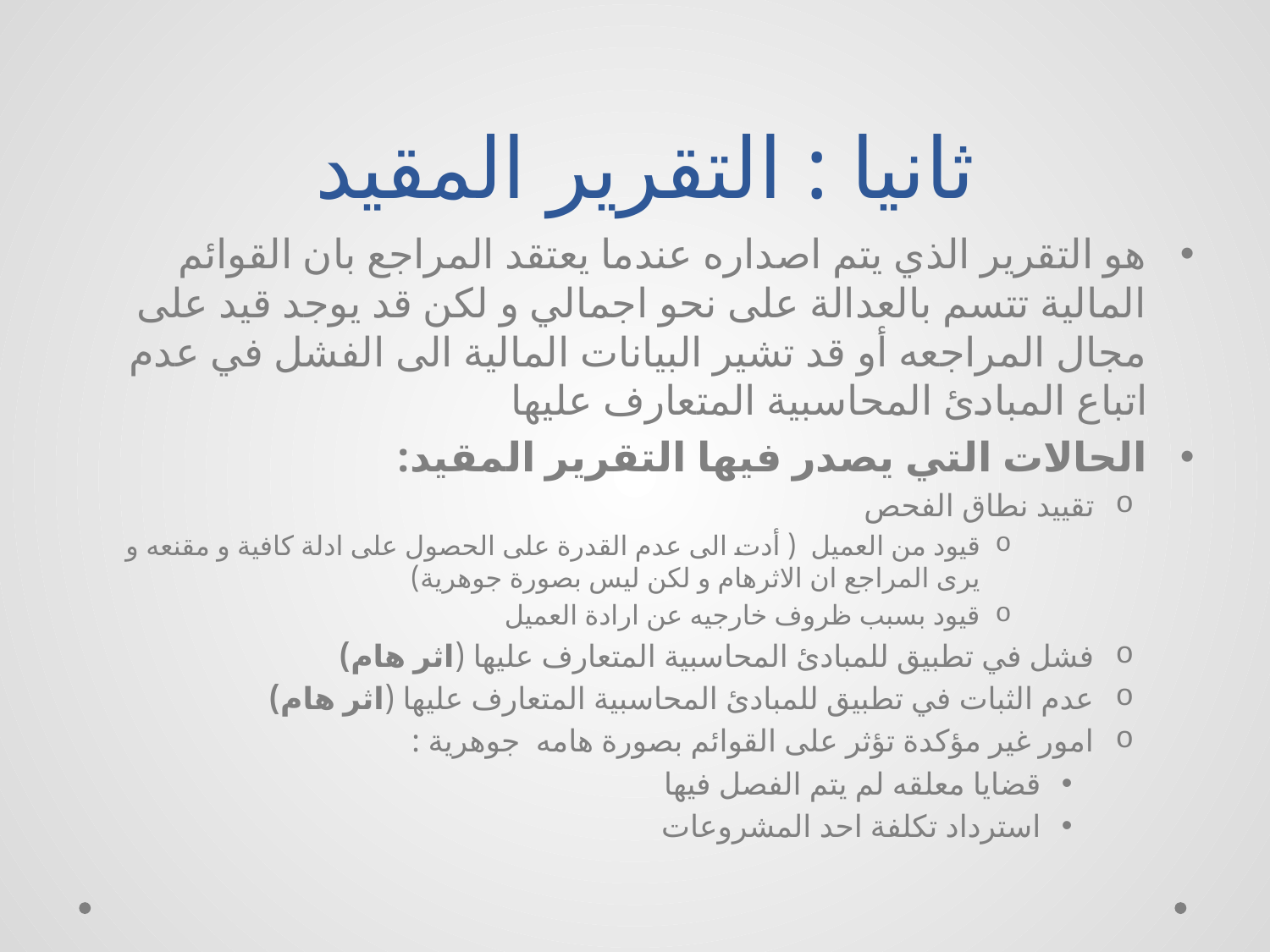

# ثانيا : التقرير المقيد
هو التقرير الذي يتم اصداره عندما يعتقد المراجع بان القوائم المالية تتسم بالعدالة على نحو اجمالي و لكن قد يوجد قيد على مجال المراجعه أو قد تشير البيانات المالية الى الفشل في عدم اتباع المبادئ المحاسبية المتعارف عليها
الحالات التي يصدر فيها التقرير المقيد:
تقييد نطاق الفحص
قيود من العميل  ( أدت الى عدم القدرة على الحصول على ادلة كافية و مقنعه و يرى المراجع ان الاثرهام و لكن ليس بصورة جوهرية)
قيود بسبب ظروف خارجيه عن ارادة العميل
فشل في تطبيق للمبادئ المحاسبية المتعارف عليها (اثر هام)
عدم الثبات في تطبيق للمبادئ المحاسبية المتعارف عليها (اثر هام)
امور غير مؤكدة تؤثر على القوائم بصورة هامه  جوهرية :
قضايا معلقه لم يتم الفصل فيها
استرداد تكلفة احد المشروعات